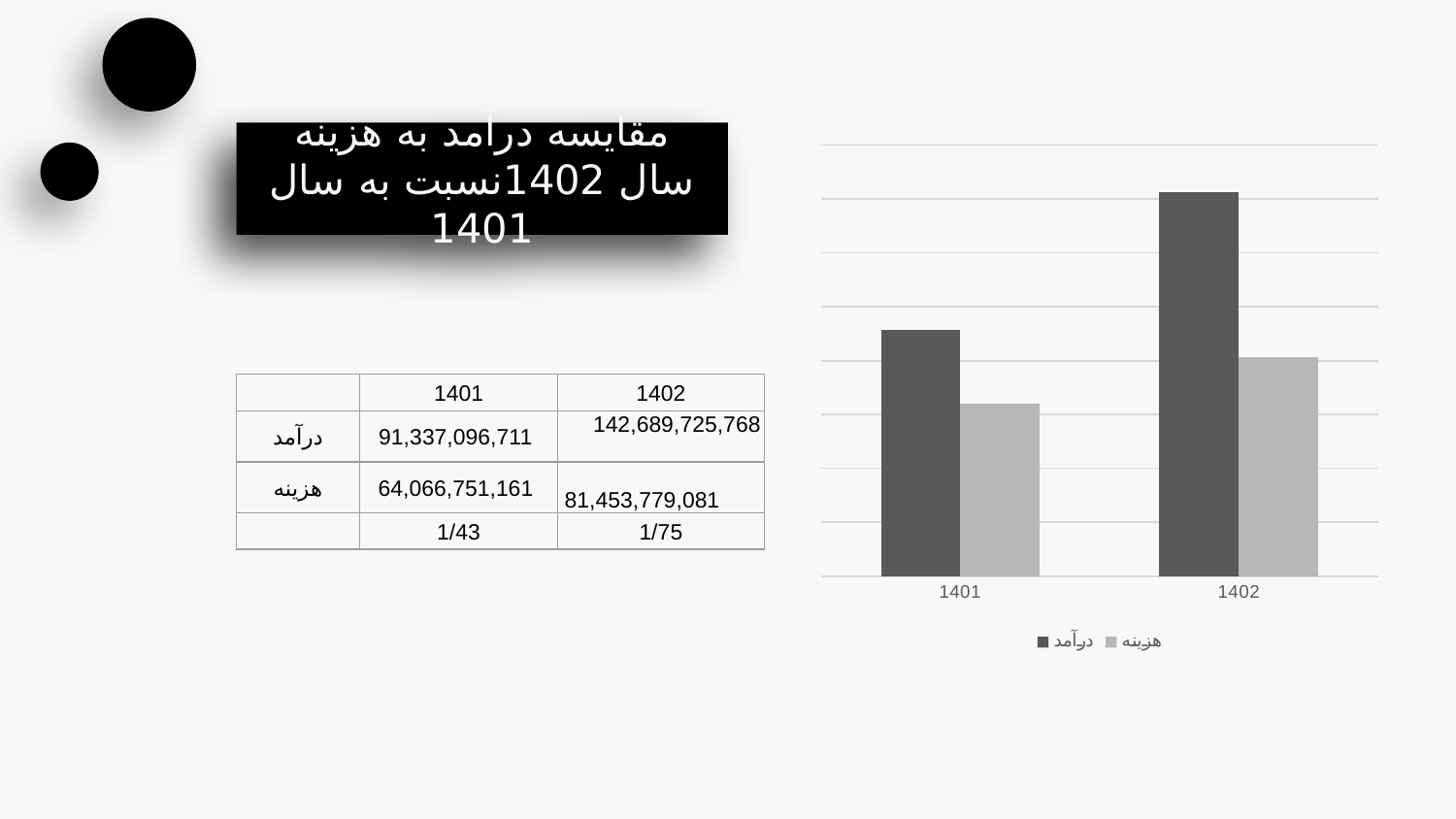

مقایسه درآمد به هزینه سال 1402نسبت به سال 1401

### Chart

| Category | درآمد | هزینه |
|---|---|---|
| 1401 | 91337096711.0 | 64066751161.0 |
| 1402 | 142689725768.0 | 81453779081.0 |
|  | 1401 | 1402 |
| --- | --- | --- |
| درآمد | 91,337,096,711 | 142,689,725,768 |
| هزینه | 64,066,751,161 | 81,453,779,081 |
|  | 1/43 | 1/75 |